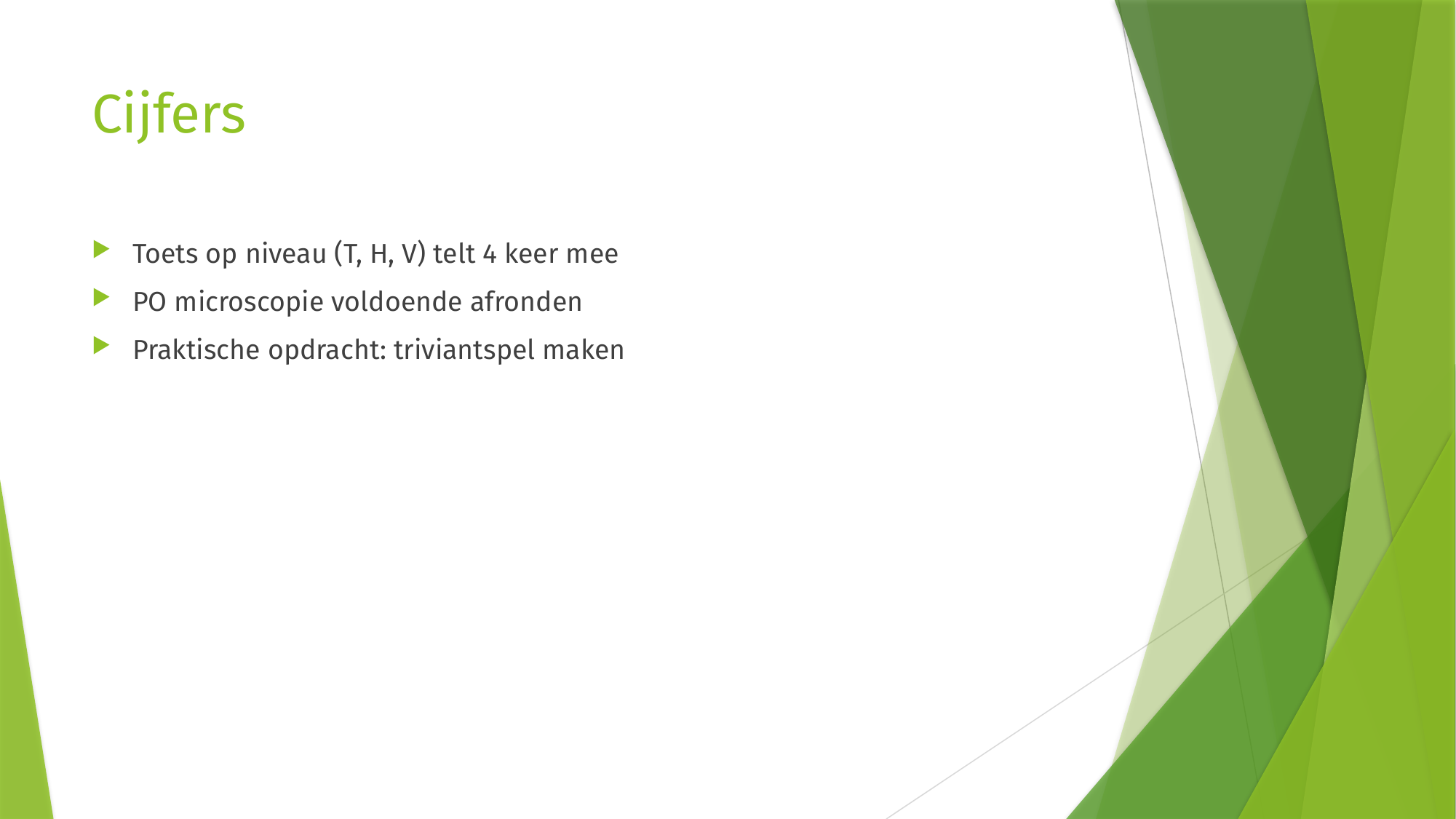

# Cijfers
Toets op niveau (T, H, V) telt 4 keer mee
PO microscopie voldoende afronden
Praktische opdracht: triviantspel maken